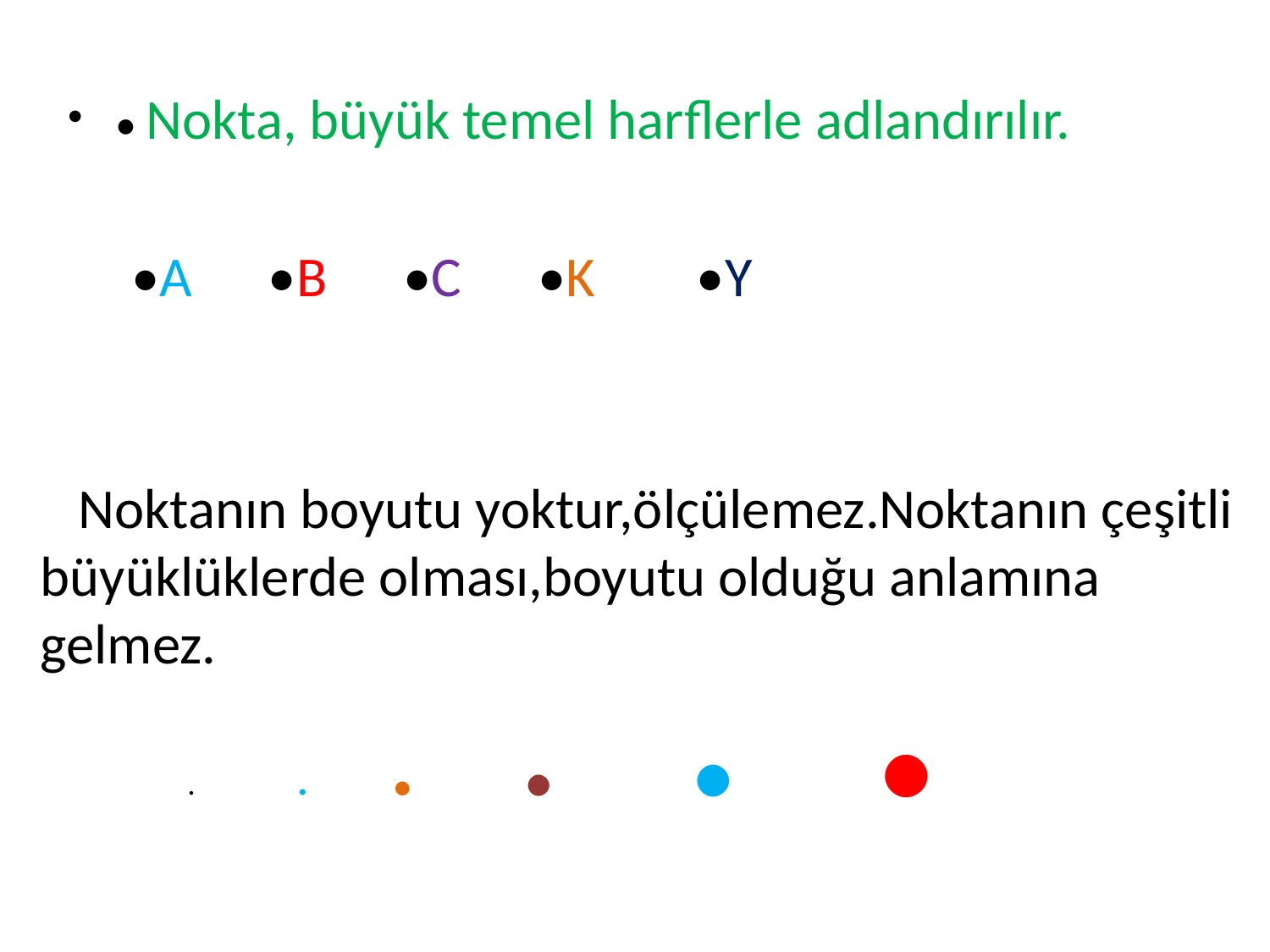

• Nokta, büyük temel harflerle adlandırılır.

     •A      •B      •C      •K        •Y

.       .           .     .   .   .
   Noktanın boyutu yoktur,ölçülemez.Noktanın çeşitli büyüklüklerde olması,boyutu olduğu anlamına gelmez.